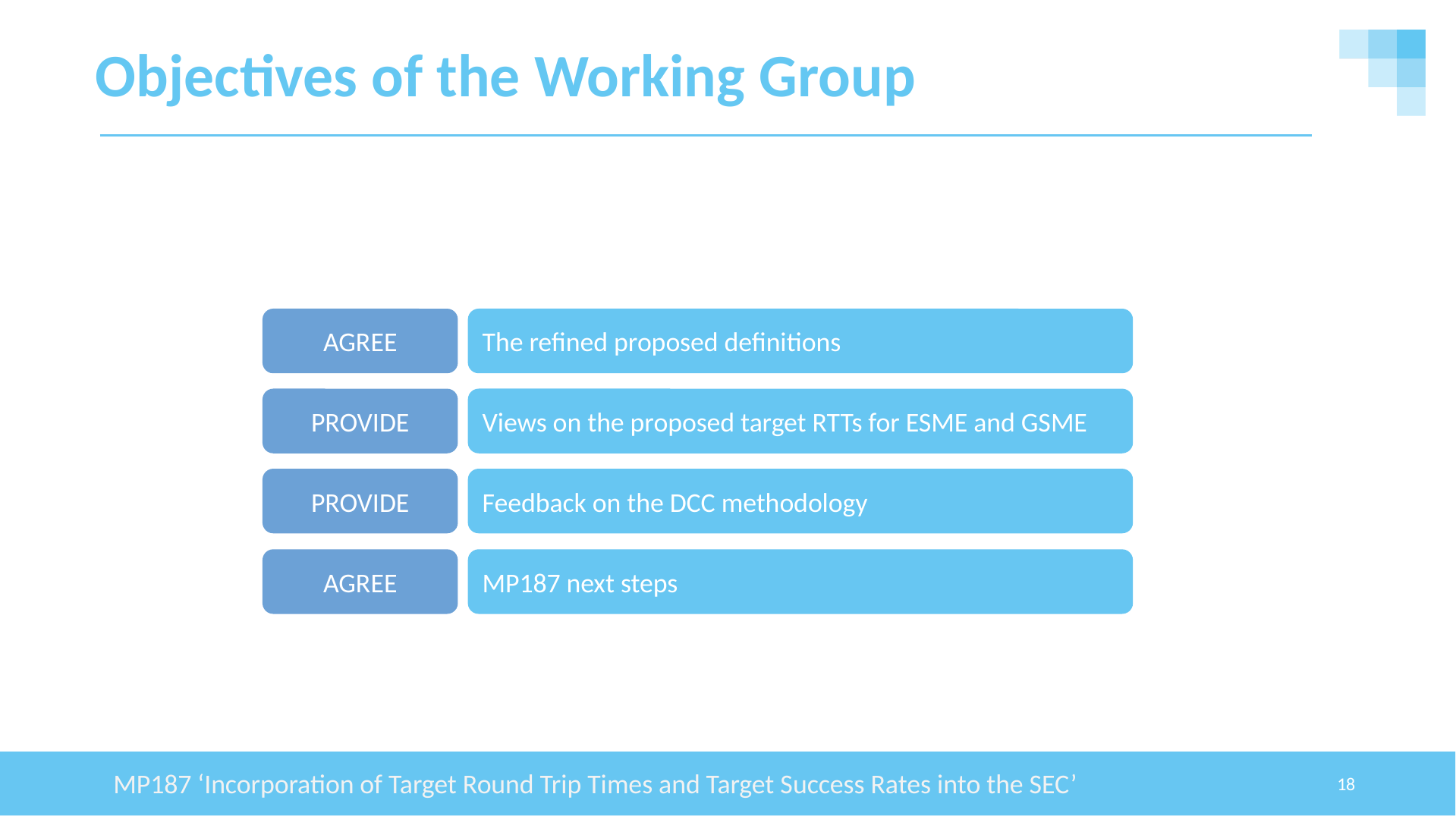

# Objectives of the Working Group
AGREE
The refined proposed definitions
PROVIDE
Views on the proposed target RTTs for ESME and GSME
PROVIDE
Feedback on the DCC methodology
AGREE
MP187 next steps
MP187 ‘Incorporation of Target Round Trip Times and Target Success Rates into the SEC’
18